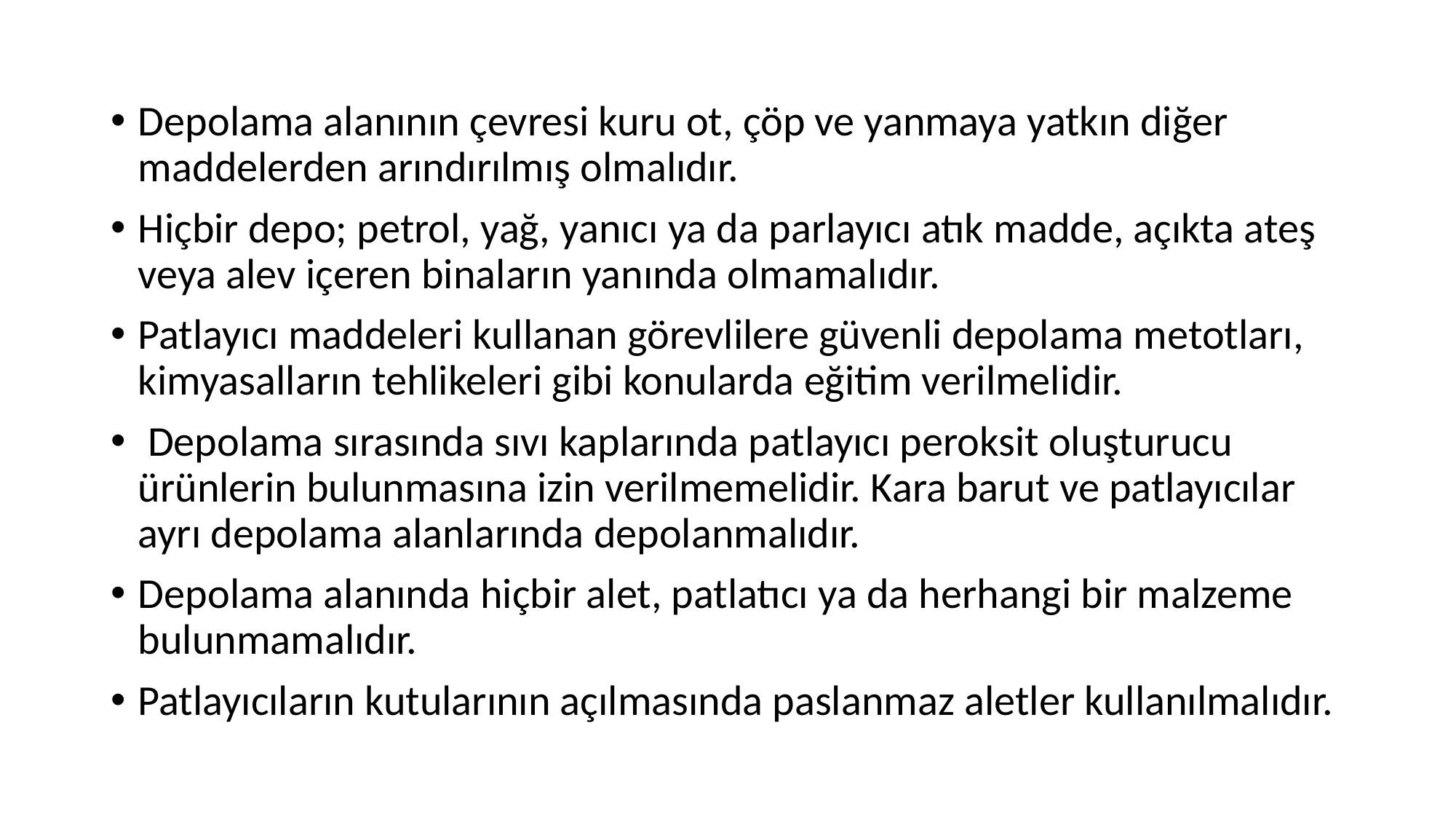

Depolama alanının çevresi kuru ot, çöp ve yanmaya yatkın diğer maddelerden arındırılmış olmalıdır.
Hiçbir depo; petrol, yağ, yanıcı ya da parlayıcı atık madde, açıkta ateş veya alev içeren binaların yanında olmamalıdır.
Patlayıcı maddeleri kullanan görevlilere güvenli depolama metotları, kimyasalların tehlikeleri gibi konularda eğitim verilmelidir.
 Depolama sırasında sıvı kaplarında patlayıcı peroksit oluşturucu ürünlerin bulunmasına izin verilmemelidir. Kara barut ve patlayıcılar ayrı depolama alanlarında depolanmalıdır.
Depolama alanında hiçbir alet, patlatıcı ya da herhangi bir malzeme bulunmamalıdır.
Patlayıcıların kutularının açılmasında paslanmaz aletler kullanılmalıdır.